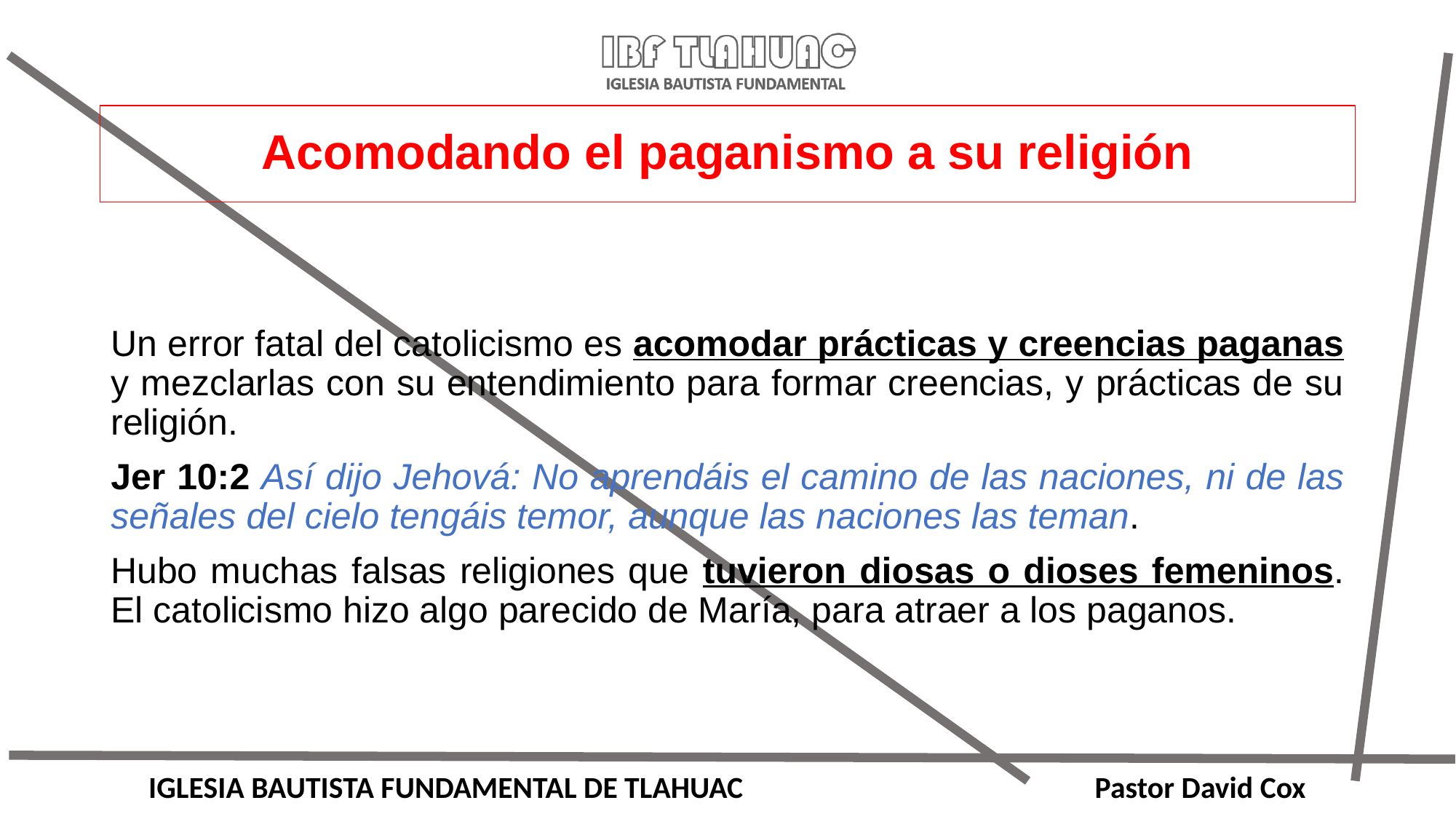

# Acomodando el paganismo a su religión
Un error fatal del catolicismo es acomodar prácticas y creencias paganas y mezclarlas con su entendimiento para formar creencias, y prácticas de su religión.
Jer 10:2 Así dijo Jehová: No aprendáis el camino de las naciones, ni de las señales del cielo tengáis temor, aunque las naciones las teman.
Hubo muchas falsas religiones que tuvieron diosas o dioses femeninos. El catolicismo hizo algo parecido de María, para atraer a los paganos.
IGLESIA BAUTISTA FUNDAMENTAL DE TLAHUAC                                                   Pastor David Cox